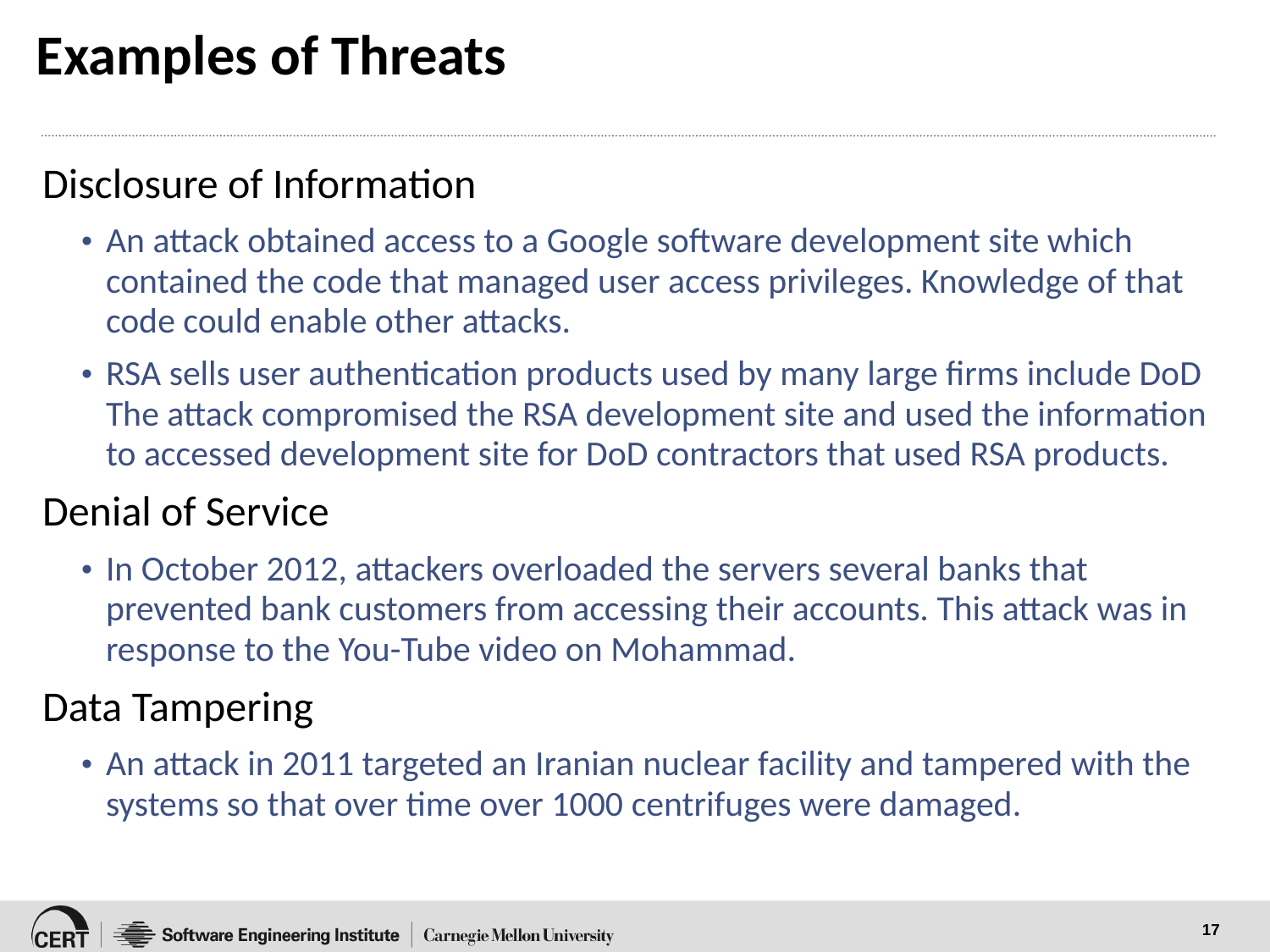

# Examples of Threats
Disclosure of Information
An attack obtained access to a Google software development site which contained the code that managed user access privileges. Knowledge of that code could enable other attacks.
RSA sells user authentication products used by many large firms include DoD The attack compromised the RSA development site and used the information to accessed development site for DoD contractors that used RSA products.
Denial of Service
In October 2012, attackers overloaded the servers several banks that prevented bank customers from accessing their accounts. This attack was in response to the You-Tube video on Mohammad.
Data Tampering
An attack in 2011 targeted an Iranian nuclear facility and tampered with the systems so that over time over 1000 centrifuges were damaged.